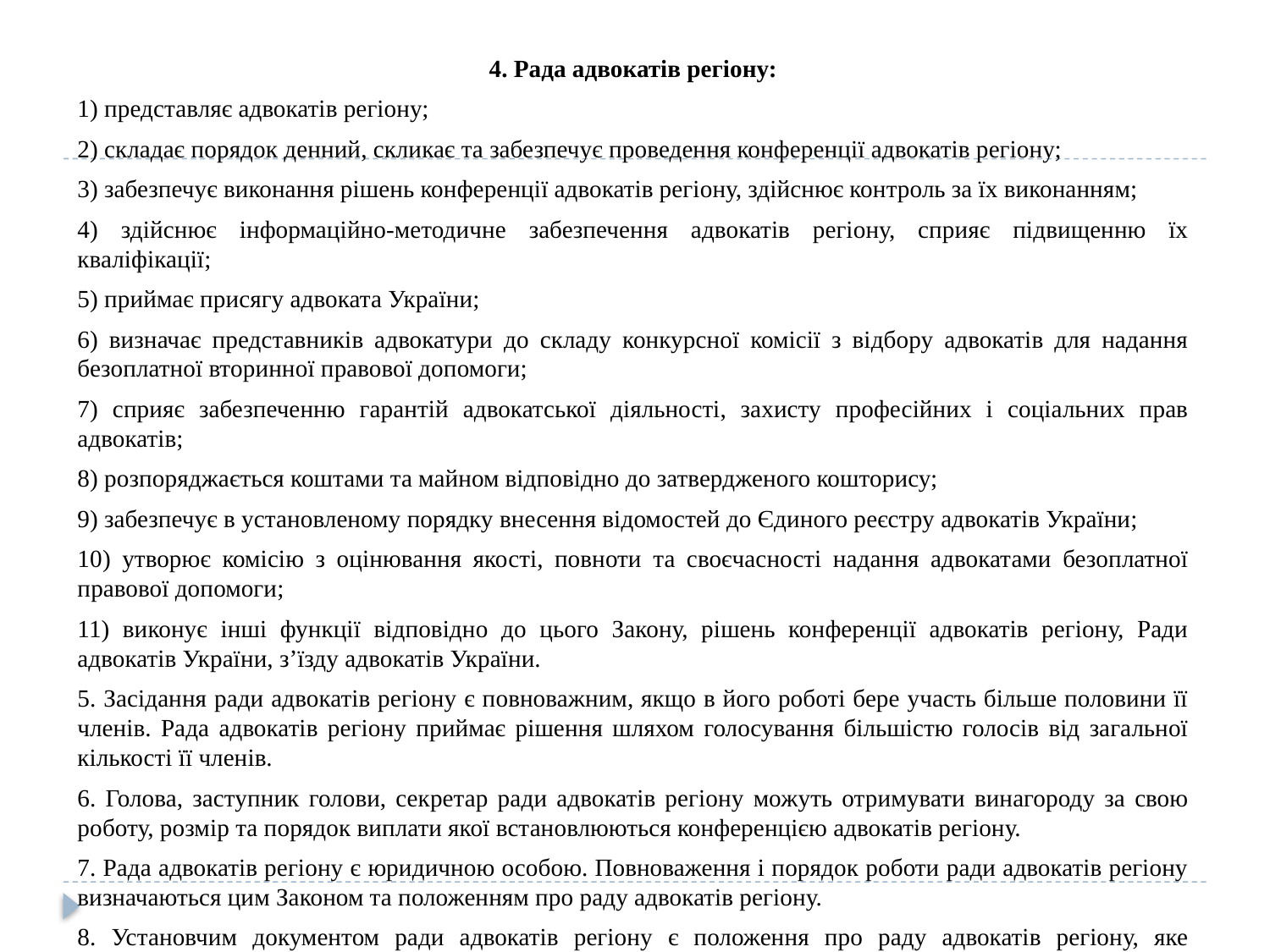

4. Рада адвокатів регіону:
1) представляє адвокатів регіону;
2) складає порядок денний, скликає та забезпечує проведення конференції адвокатів регіону;
3) забезпечує виконання рішень конференції адвокатів регіону, здійснює контроль за їх виконанням;
4) здійснює інформаційно-методичне забезпечення адвокатів регіону, сприяє підвищенню їх кваліфікації;
5) приймає присягу адвоката України;
6) визначає представників адвокатури до складу конкурсної комісії з відбору адвокатів для надання безоплатної вторинної правової допомоги;
7) сприяє забезпеченню гарантій адвокатської діяльності, захисту професійних і соціальних прав адвокатів;
8) розпоряджається коштами та майном відповідно до затвердженого кошторису;
9) забезпечує в установленому порядку внесення відомостей до Єдиного реєстру адвокатів України;
10) утворює комісію з оцінювання якості, повноти та своєчасності надання адвокатами безоплатної правової допомоги;
11) виконує інші функції відповідно до цього Закону, рішень конференції адвокатів регіону, Ради адвокатів України, з’їзду адвокатів України.
5. Засідання ради адвокатів регіону є повноважним, якщо в його роботі бере участь більше половини її членів. Рада адвокатів регіону приймає рішення шляхом голосування більшістю голосів від загальної кількості її членів.
6. Голова, заступник голови, секретар ради адвокатів регіону можуть отримувати винагороду за свою роботу, розмір та порядок виплати якої встановлюються конференцією адвокатів регіону.
7. Рада адвокатів регіону є юридичною особою. Повноваження і порядок роботи ради адвокатів регіону визначаються цим Законом та положенням про раду адвокатів регіону.
8. Установчим документом ради адвокатів регіону є положення про раду адвокатів регіону, яке затверджується Радою адвокатів України.